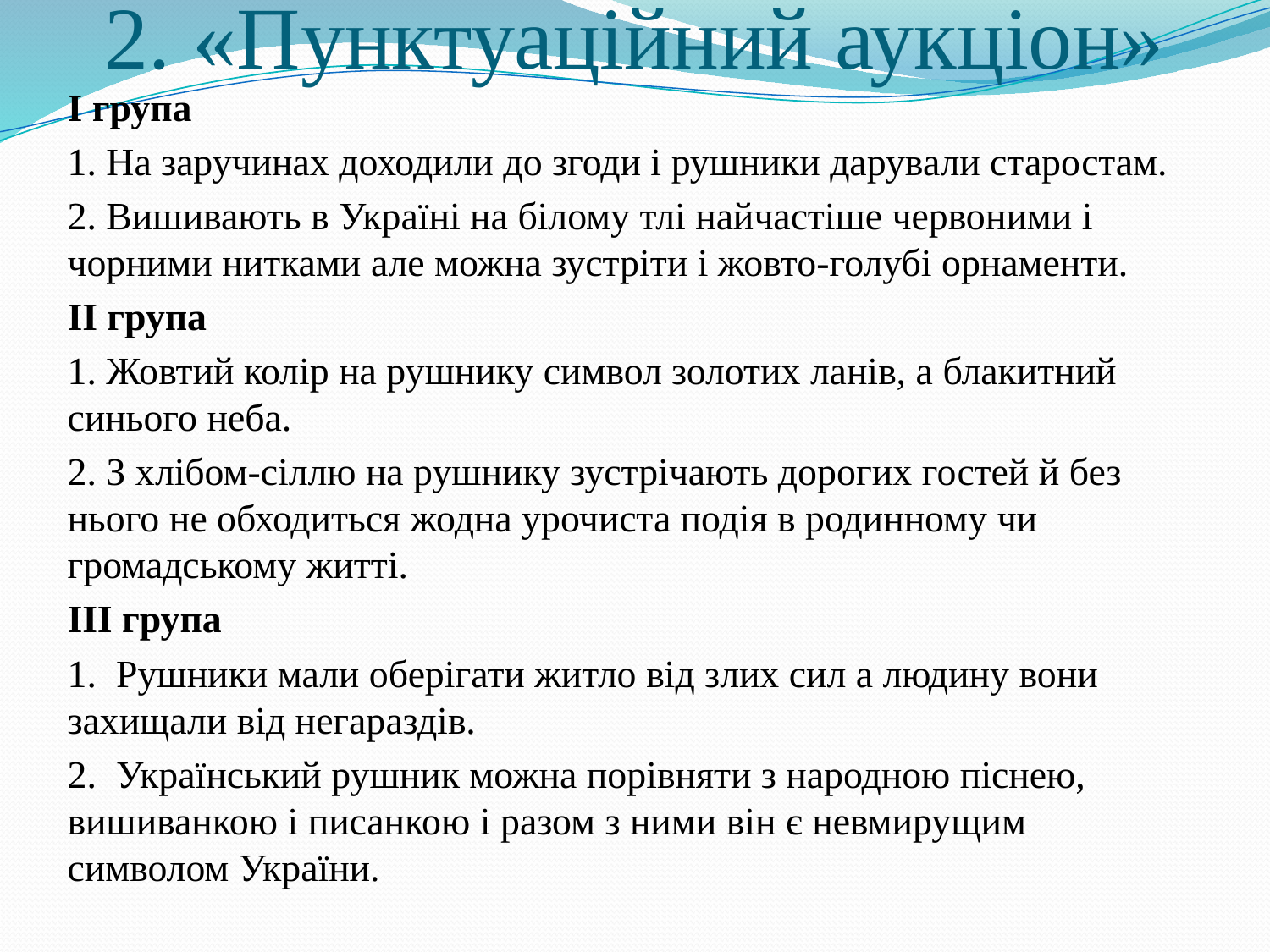

# 2. «Пунктуаційний аукціон»
І група
1. На заручинах доходили до згоди і рушники дарували старостам.
2. Вишивають в Україні на білому тлі найчастіше червоними і чорними нитками але можна зустріти і жовто-голубі орнаменти.
ІІ група
1. Жовтий колір на рушнику символ золотих ланів, а блакитний  синього неба.
2. З хлібом-сіллю на рушнику зустрічають дорогих гостей й без нього не обходиться жодна урочиста подія в родинному чи громадському житті.
ІІІ група
1.  Рушники мали оберігати житло від злих сил а людину вони захищали від негараздів.
2.  Український рушник можна порівняти з народною піснею, вишиванкою і писанкою і разом з ними він є невмирущим символом України.